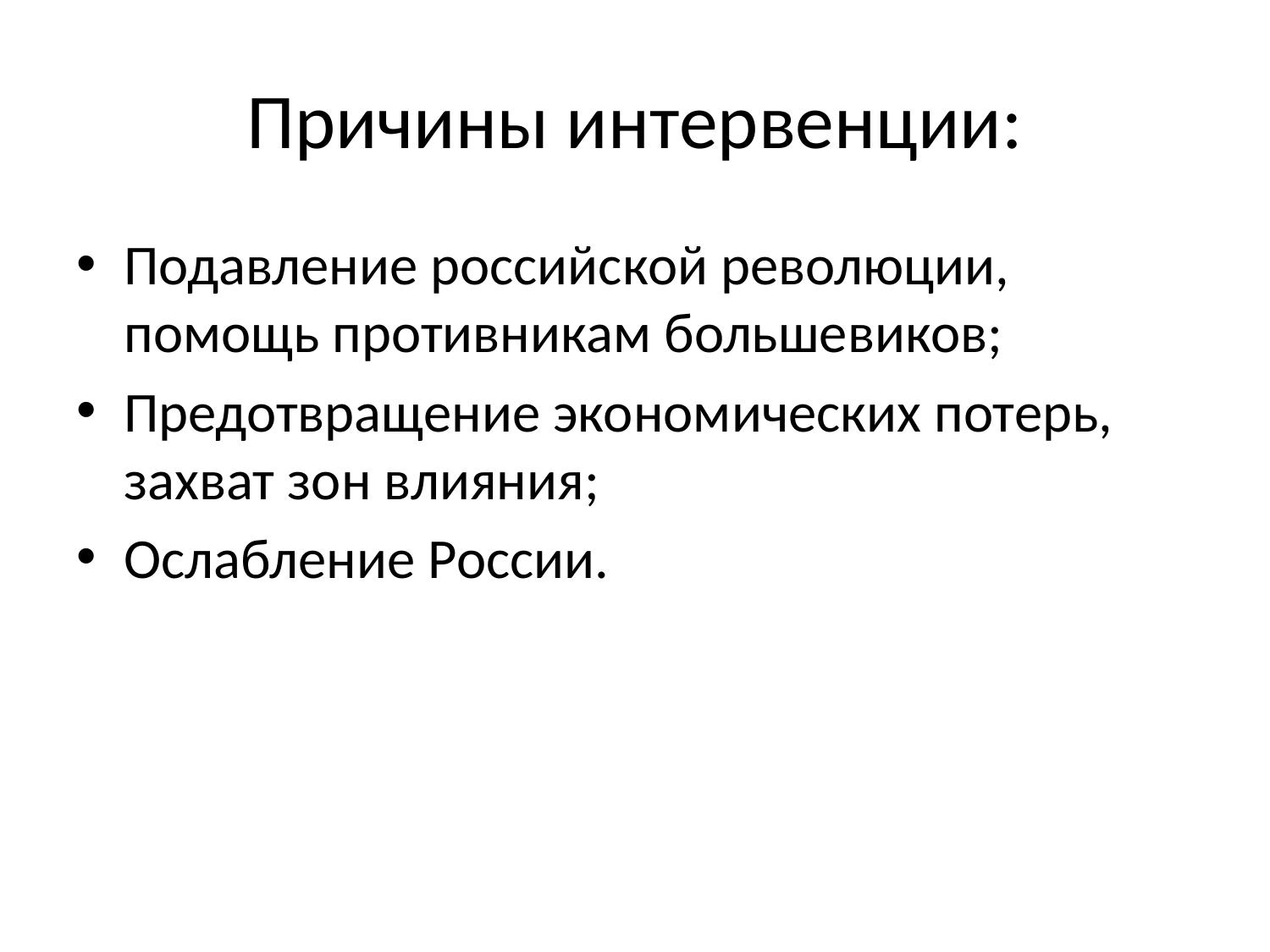

# Причины интервенции:
Подавление российской революции, помощь противникам большевиков;
Предотвращение экономических потерь, захват зон влияния;
Ослабление России.